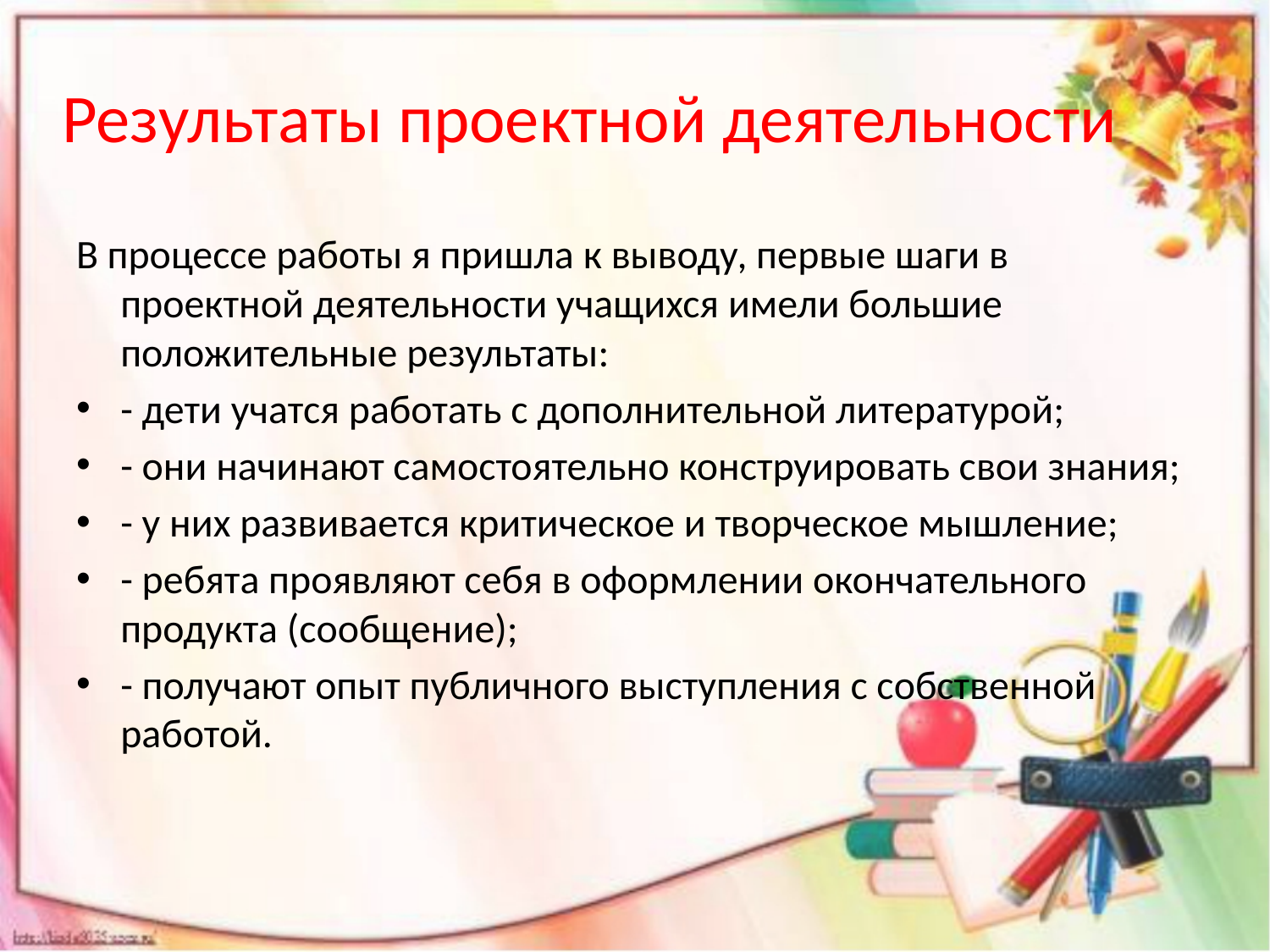

# Результаты проектной деятельности
В процессе работы я пришла к выводу, первые шаги в проектной деятельности учащихся имели большие положительные результаты:
- дети учатся работать с дополнительной литературой;
- они начинают самостоятельно конструировать свои знания;
- у них развивается критическое и творческое мышление;
- ребята проявляют себя в оформлении окончательного продукта (сообщение);
- получают опыт публичного выступления с собственной работой.